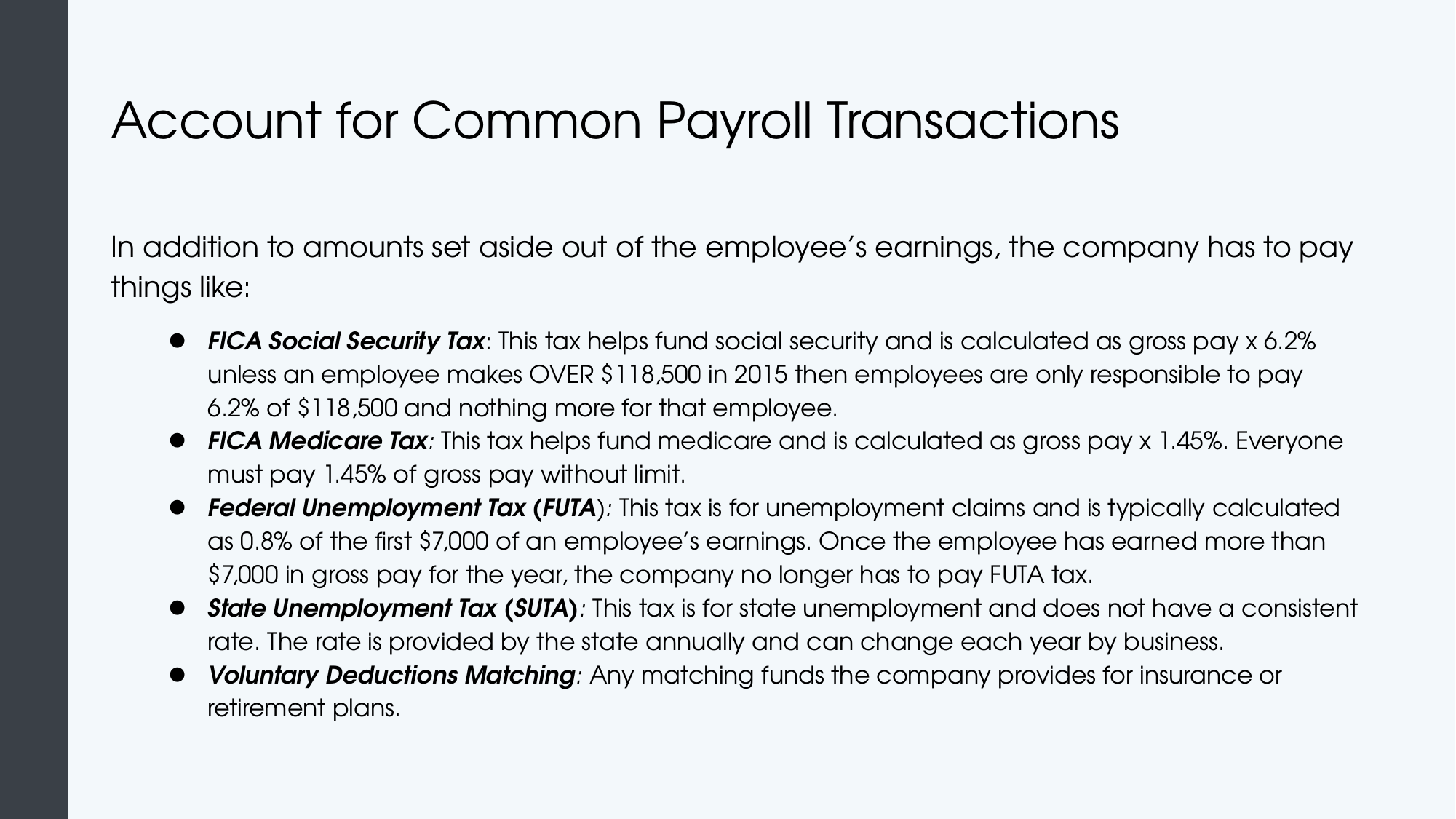

# Account for Common Payroll Transactions
In addition to amounts set aside out of the employee’s earnings, the company has to pay things like:
FICA Social Security Tax: This tax helps fund social security and is calculated as gross pay x 6.2% unless an employee makes OVER $118,500 in 2015 then employees are only responsible to pay 6.2% of $118,500 and nothing more for that employee.
FICA Medicare Tax: This tax helps fund medicare and is calculated as gross pay x 1.45%. Everyone must pay 1.45% of gross pay without limit.
Federal Unemployment Tax (FUTA): This tax is for unemployment claims and is typically calculated as 0.8% of the first $7,000 of an employee’s earnings. Once the employee has earned more than $7,000 in gross pay for the year, the company no longer has to pay FUTA tax.
State Unemployment Tax (SUTA): This tax is for state unemployment and does not have a consistent rate. The rate is provided by the state annually and can change each year by business.
Voluntary Deductions Matching: Any matching funds the company provides for insurance or retirement plans.